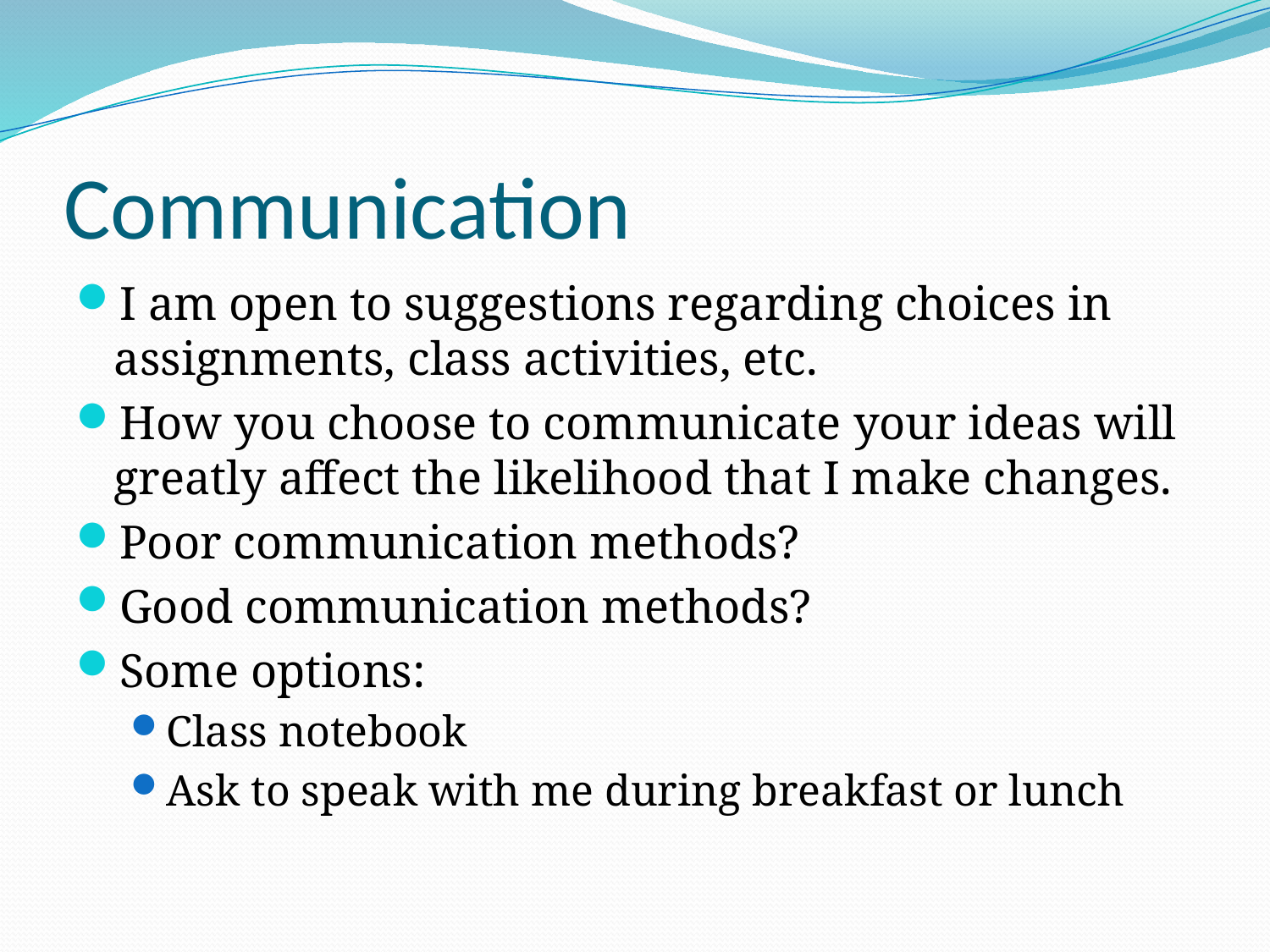

# Communication
I am open to suggestions regarding choices in assignments, class activities, etc.
How you choose to communicate your ideas will greatly affect the likelihood that I make changes.
Poor communication methods?
Good communication methods?
Some options:
Class notebook
Ask to speak with me during breakfast or lunch